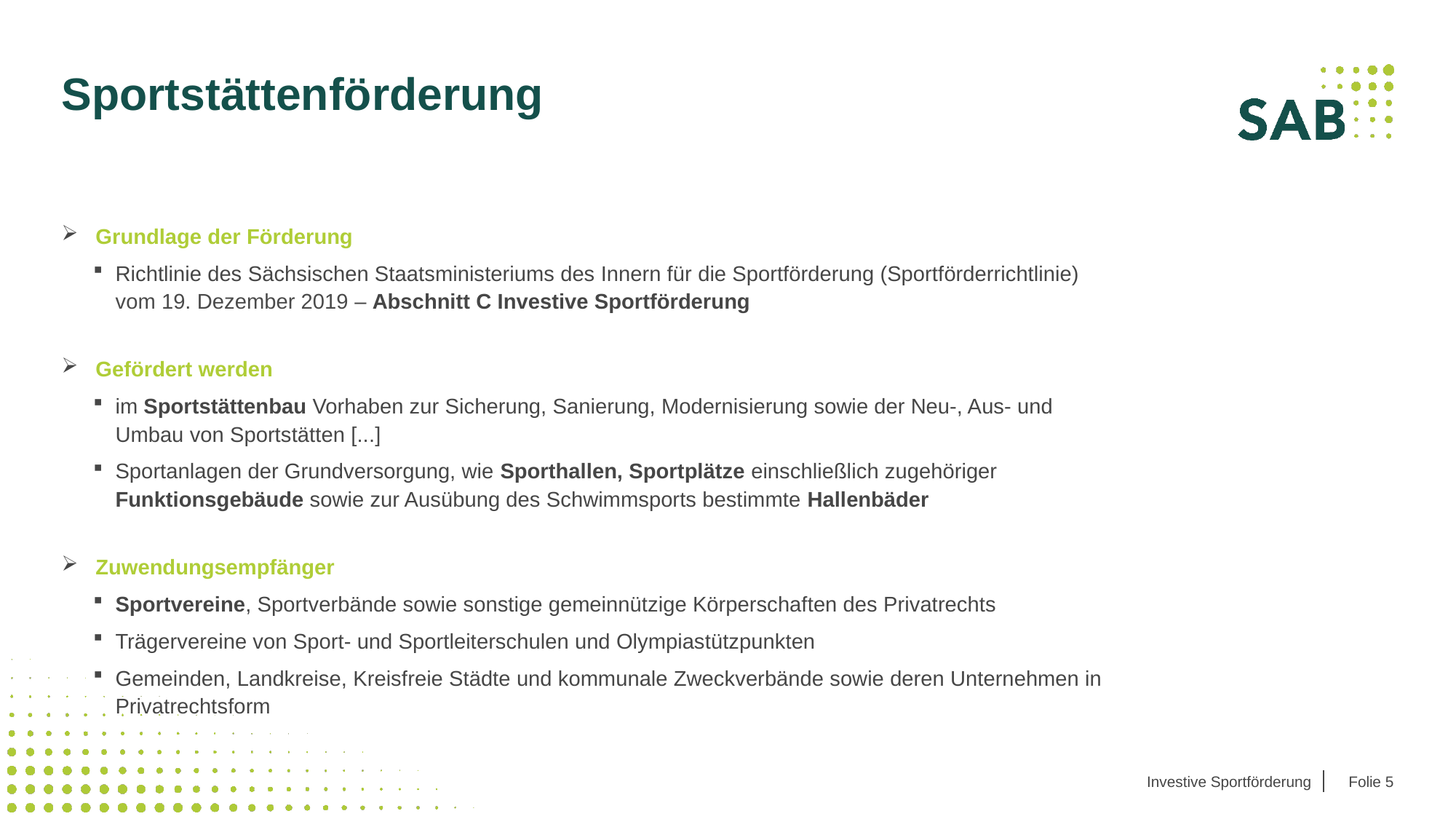

# Sportstättenförderung
Grundlage der Förderung
Richtlinie des Sächsischen Staatsministeriums des Innern für die Sportförderung (Sportförderrichtlinie) vom 19. Dezember 2019 – Abschnitt C Investive Sportförderung

Gefördert werden
im Sportstättenbau Vorhaben zur Sicherung, Sanierung, Modernisierung sowie der Neu-, Aus- und Umbau von Sportstätten [...]
Sportanlagen der Grundversorgung, wie Sporthallen, Sportplätze einschließlich zugehöriger Funktionsgebäude sowie zur Ausübung des Schwimmsports bestimmte Hallenbäder

Zuwendungsempfänger
Sportvereine, Sportverbände sowie sonstige gemeinnützige Körperschaften des Privatrechts
Trägervereine von Sport- und Sportleiterschulen und Olympiastützpunkten
Gemeinden, Landkreise, Kreisfreie Städte und kommunale Zweckverbände sowie deren Unternehmen in Privatrechtsform
Investive Sportförderung
Folie 5